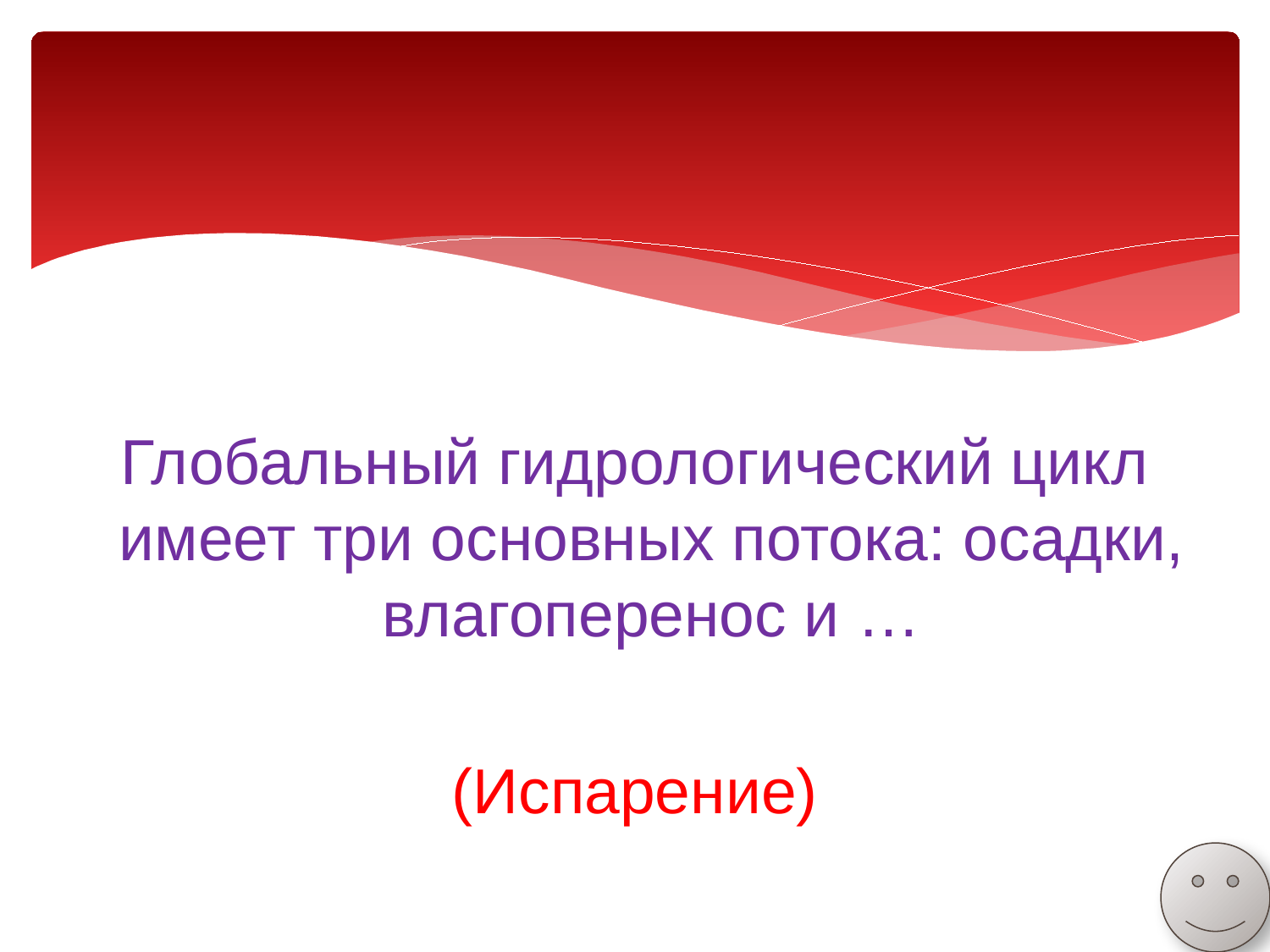

#

Глобальный гидрологический цикл имеет три основных потока: осадки, влагоперенос и …

(Испарение)